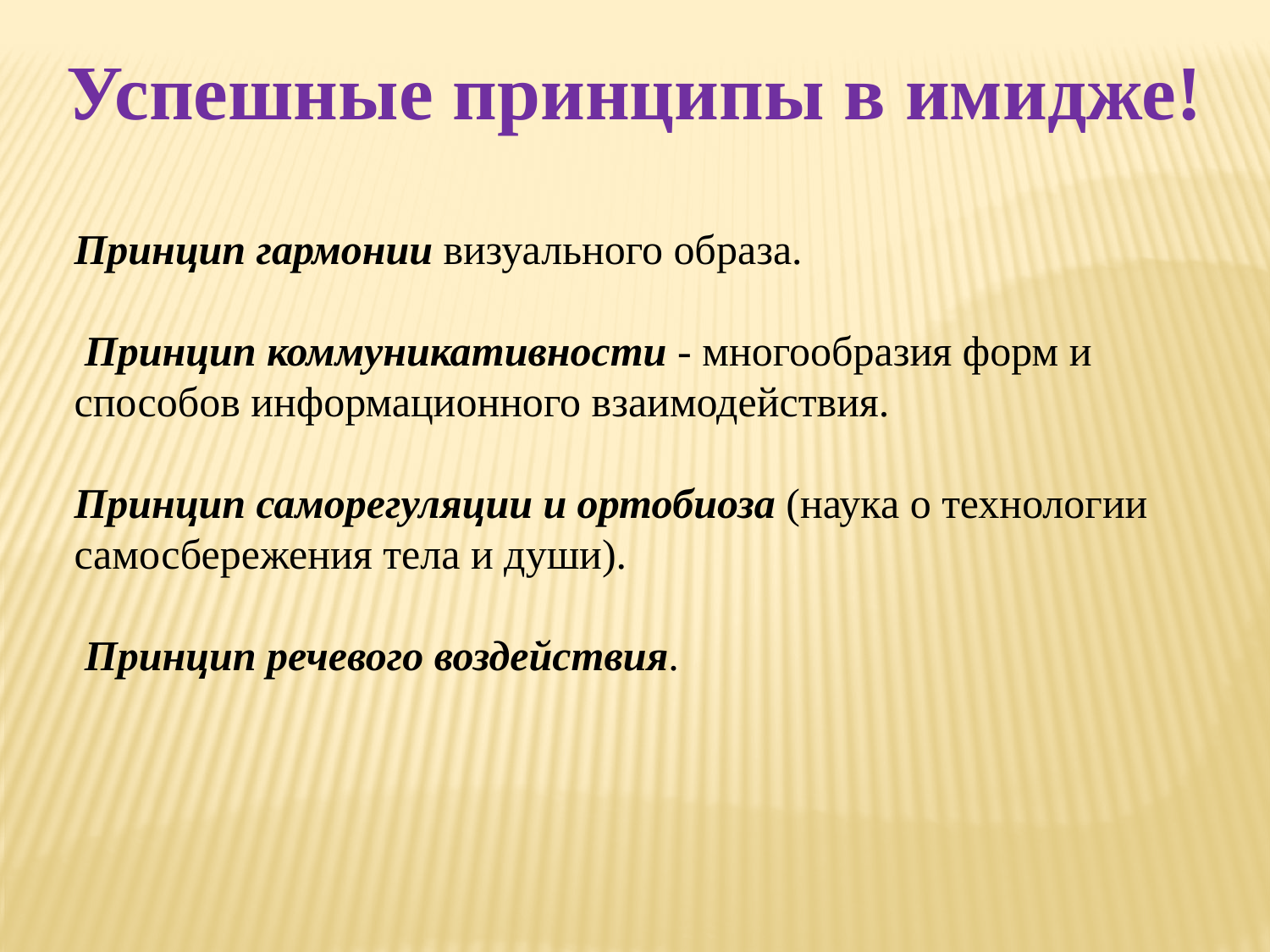

Успешные принципы в имидже!
Принцип гармонии визуального образа.

 Принцип коммуникативности - многообразия форм и способов информационного взаимодействия.

Принцип саморегуляции и ортобиоза (наука о технологии самосбережения тела и души).

 Принцип речевого воздействия.